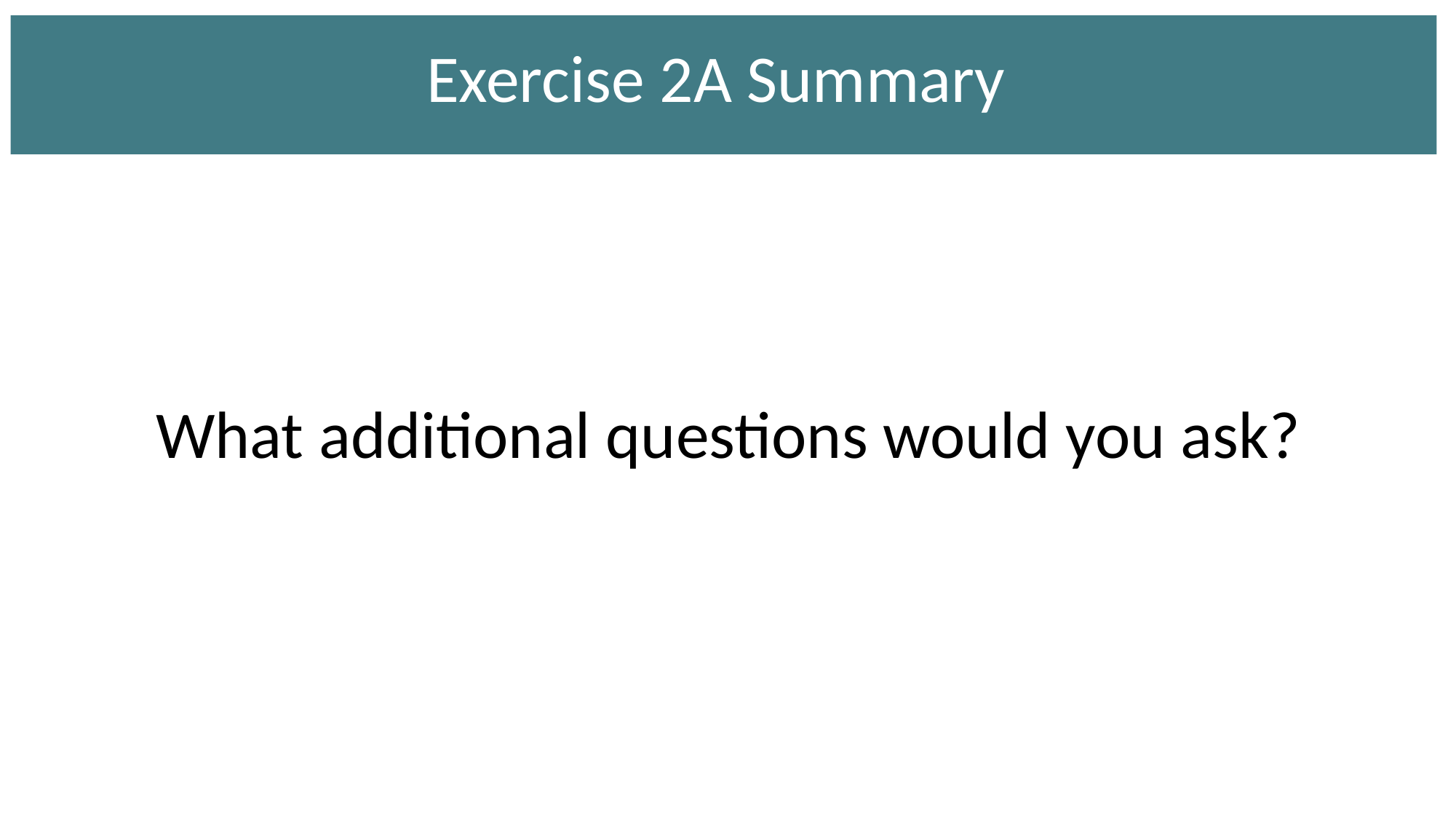

# Exercise 2A Summary
What additional questions would you ask?